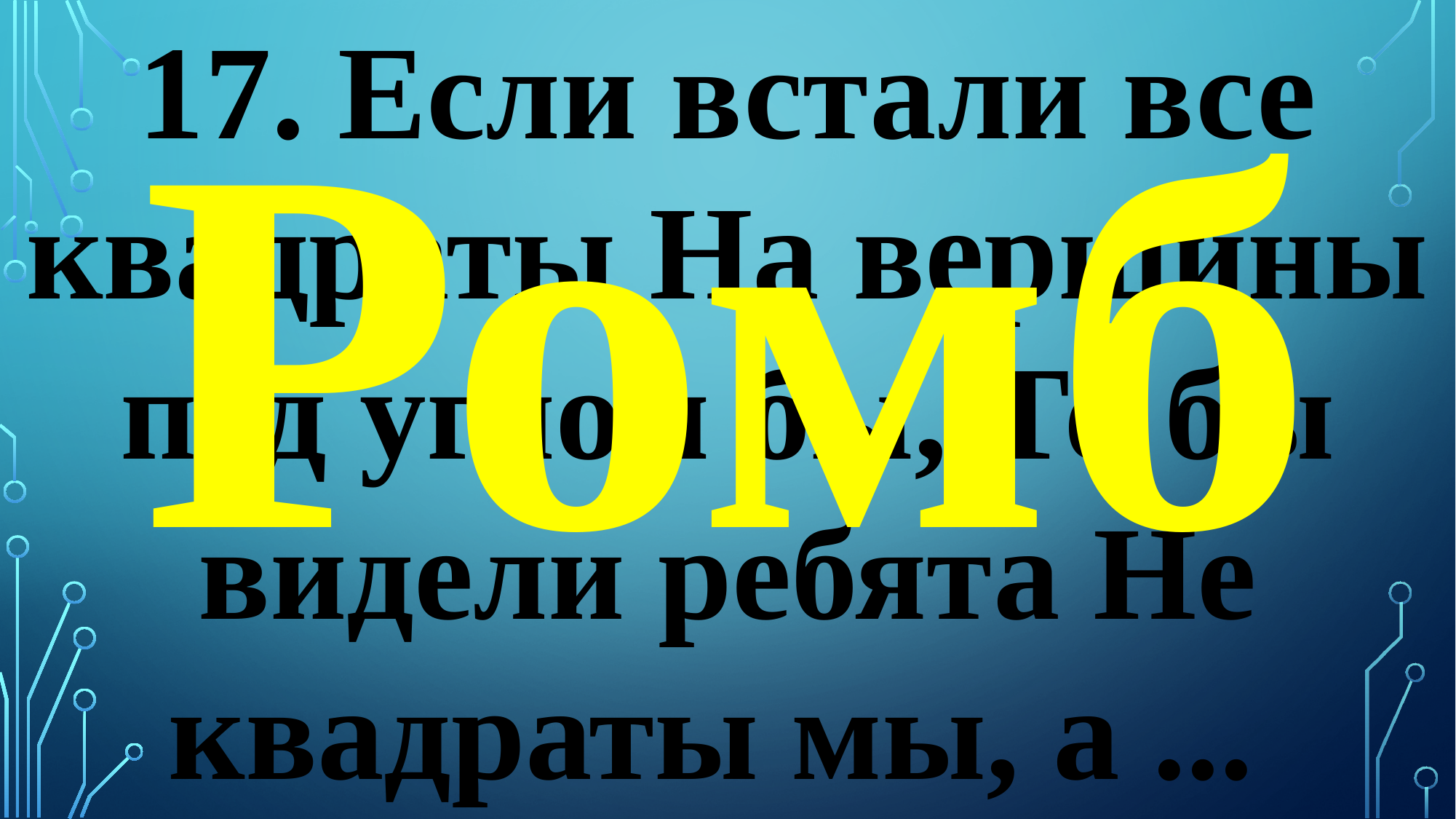

Ромб
17. Если встали все квадраты На вершины под углом бы, То бы видели ребята Не квадраты мы, а ...